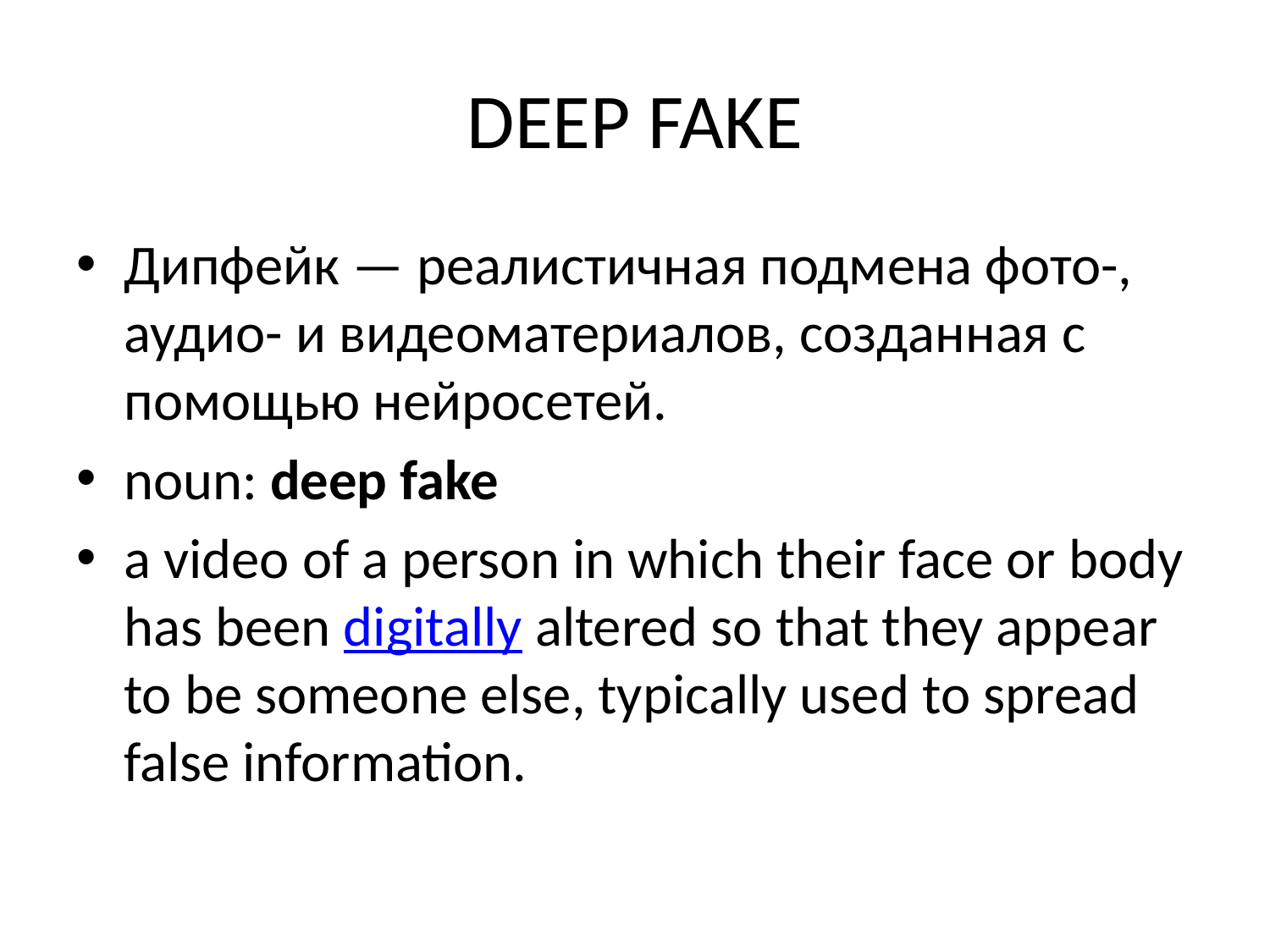

# DEEP FAKE
Дипфейк — реалистичная подмена фото-, аудио- и видеоматериалов, созданная с помощью нейросетей.
noun: deep fake
a video of a person in which their face or body has been digitally altered so that they appear to be someone else, typically used to spread false information.